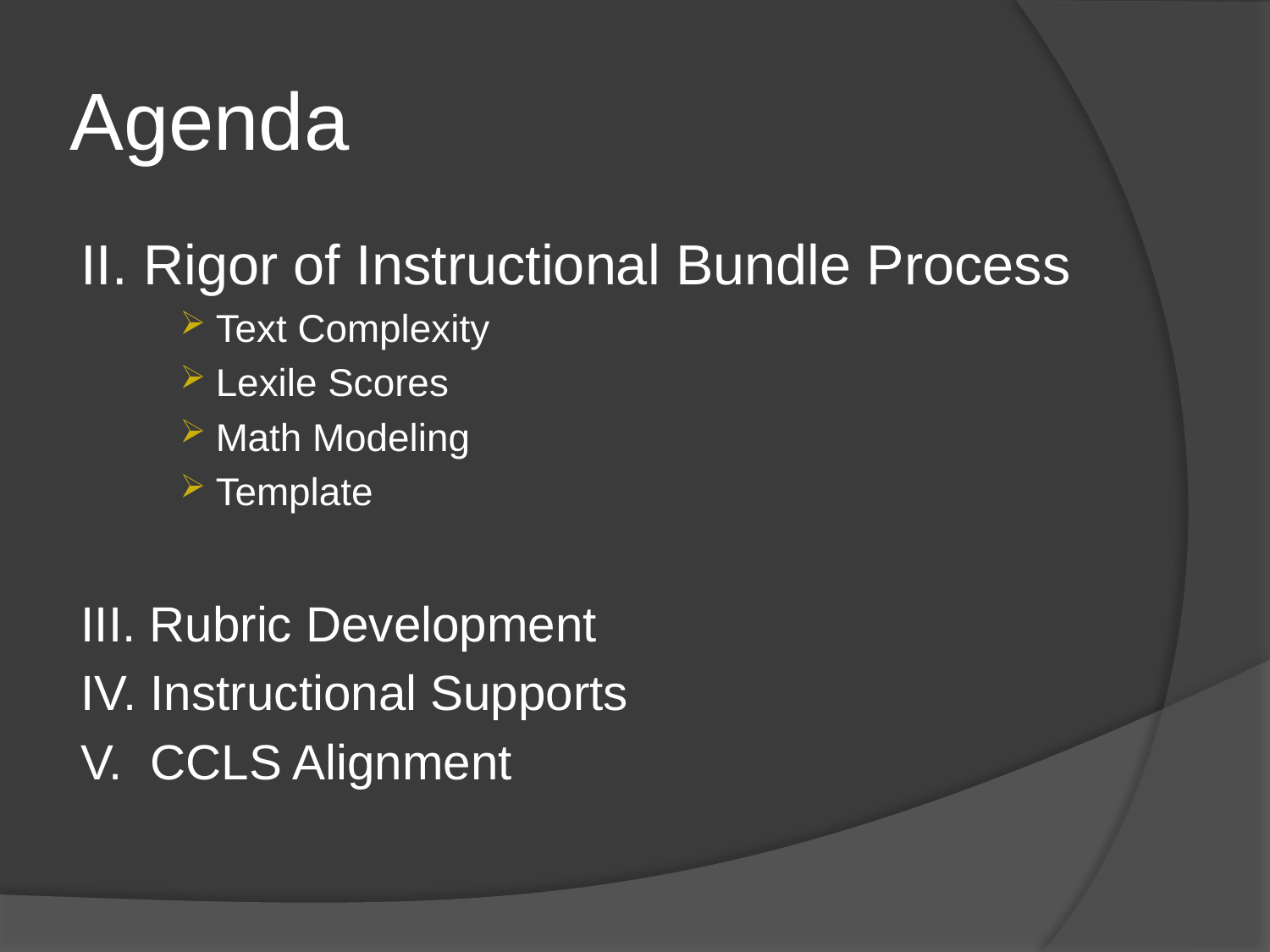

# Agenda
II. Rigor of Instructional Bundle Process
Text Complexity
Lexile Scores
Math Modeling
Template

III. Rubric Development
IV. Instructional Supports
V.  CCLS Alignment